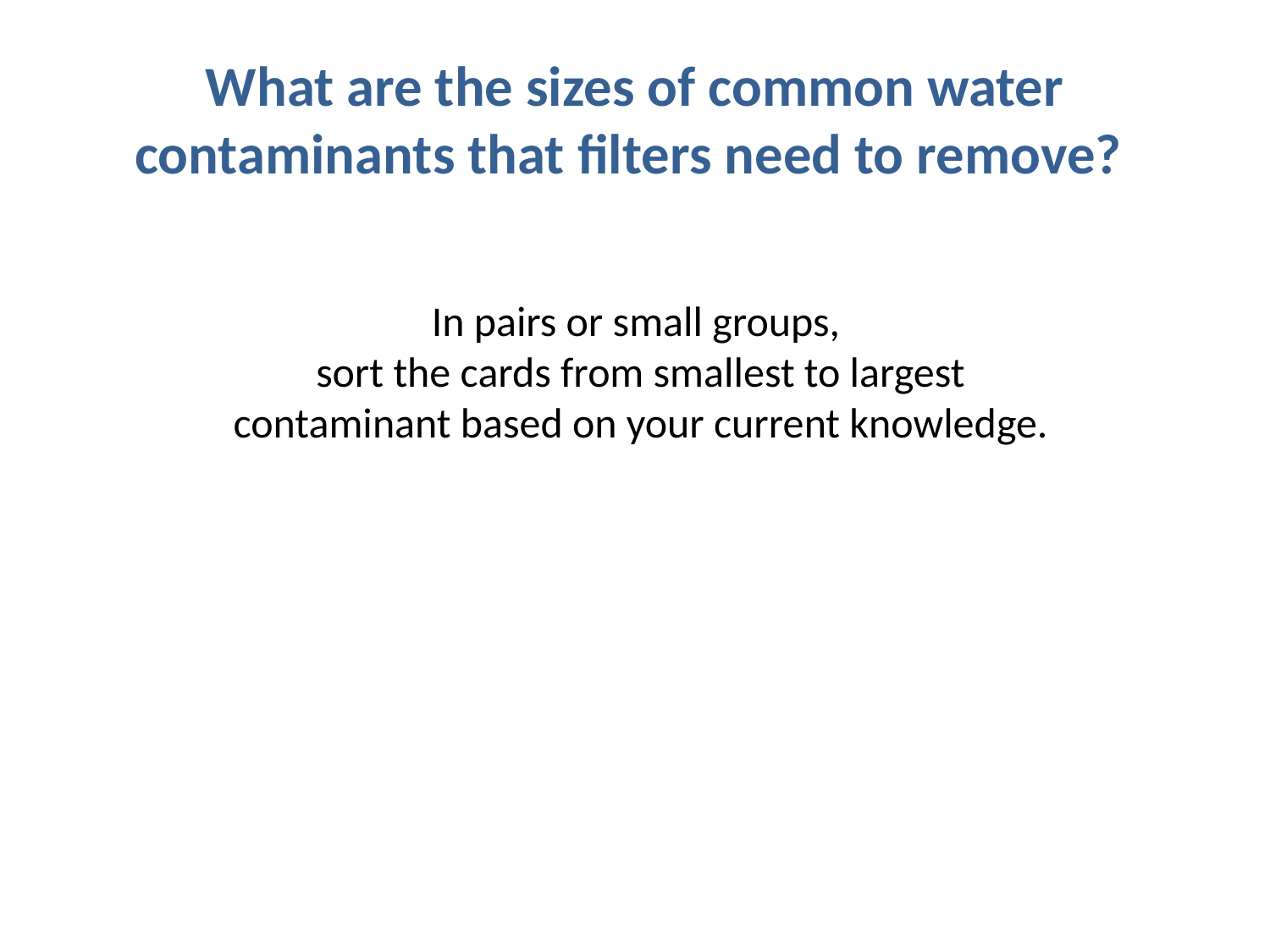

# What are the sizes of common water contaminants that filters need to remove?
In pairs or small groups,
sort the cards from smallest to largest contaminant based on your current knowledge.